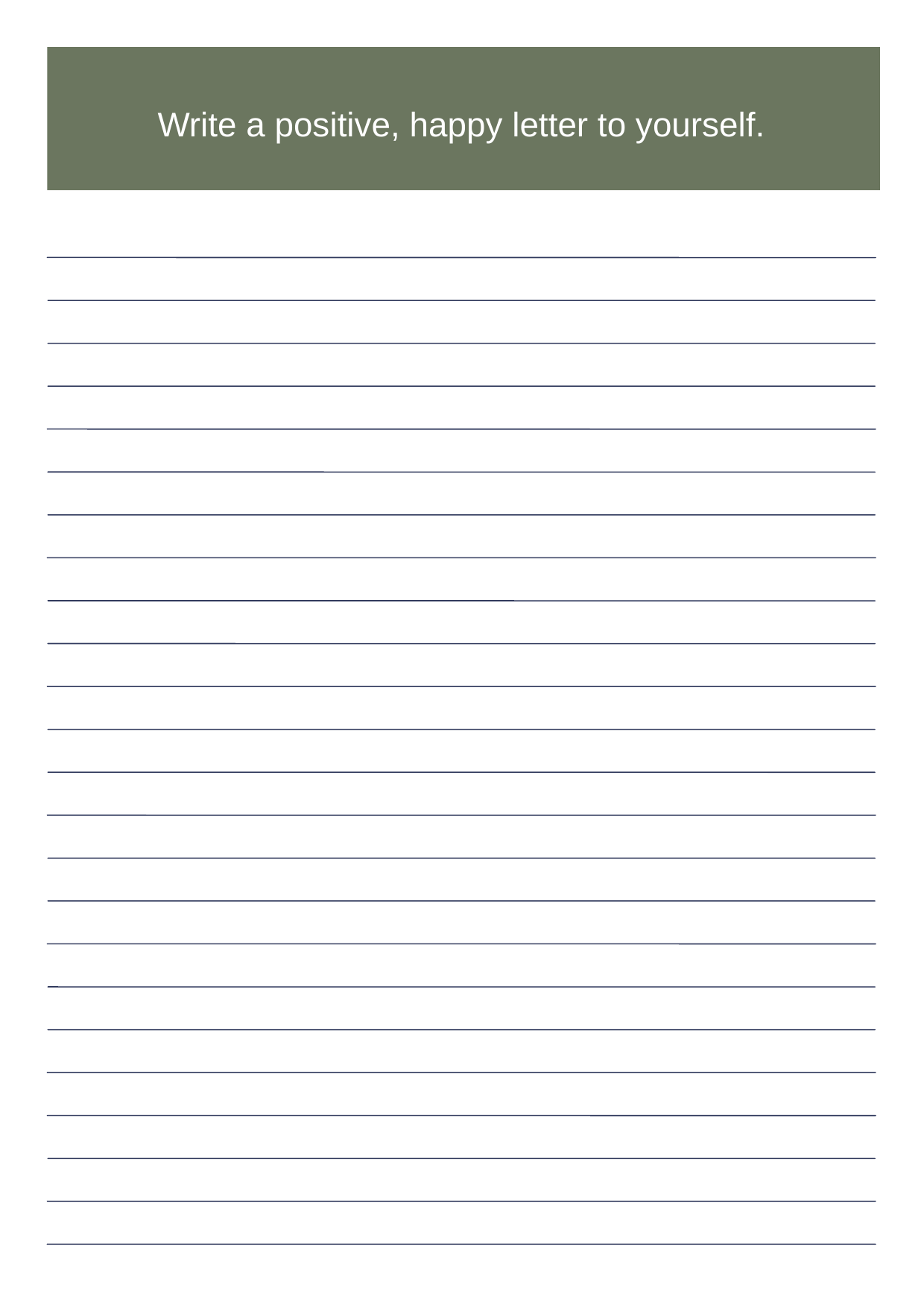

Write a positive, happy letter to yourself.